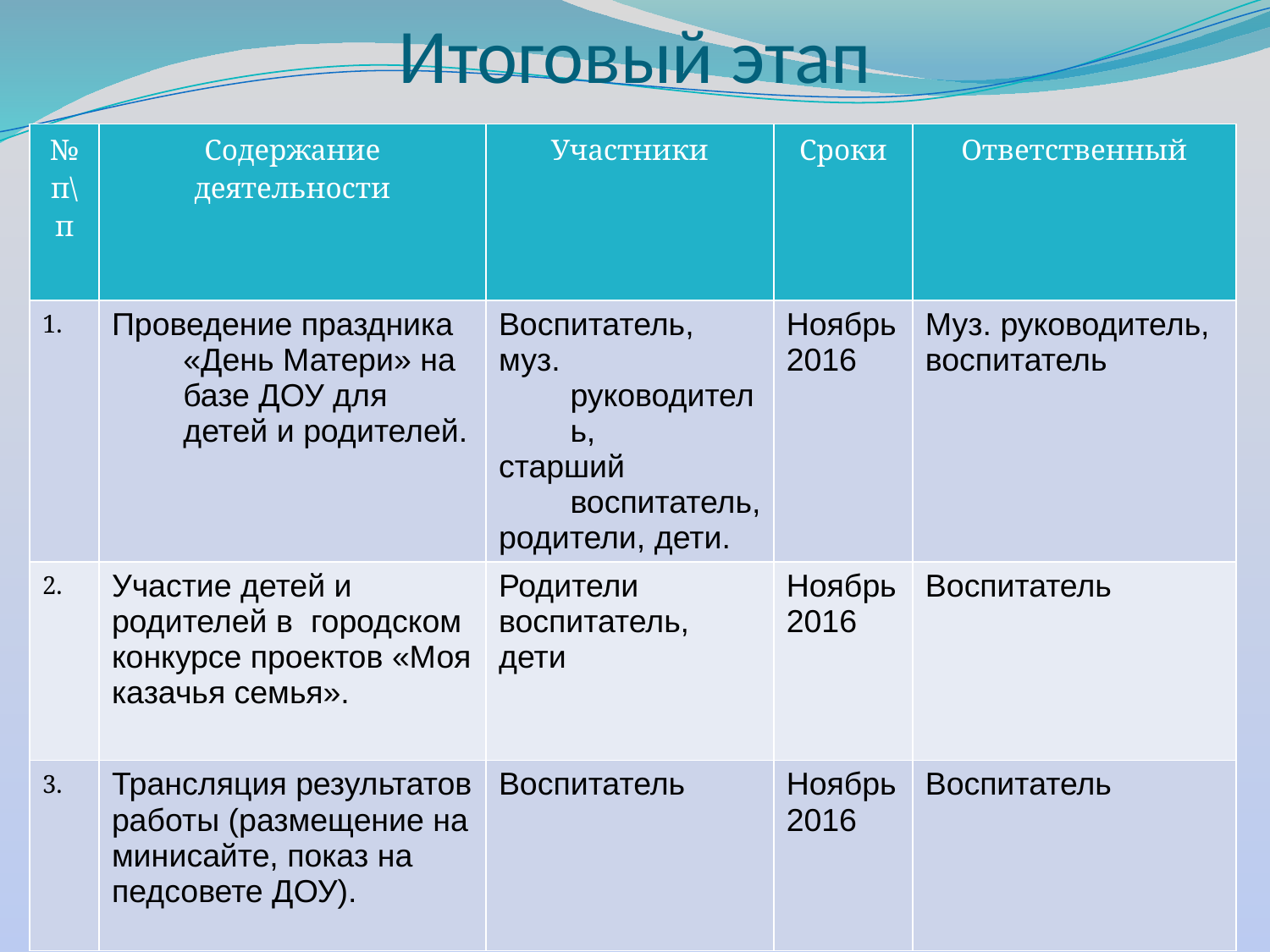

# Итоговый этап
| № п\п | Содержание деятельности | Участники | Сроки | Ответственный |
| --- | --- | --- | --- | --- |
| 1. | Проведение праздника «День Матери» на базе ДОУ для детей и родителей. | Воспитатель, муз. руководитель, старший воспитатель, родители, дети. | Ноябрь 2016 | Муз. руководитель, воспитатель |
| 2. | Участие детей и родителей в городском конкурсе проектов «Моя казачья семья». | Родители воспитатель, дети | Ноябрь 2016 | Воспитатель |
| 3. | Трансляция результатов работы (размещение на минисайте, показ на педсовете ДОУ). | Воспитатель | Ноябрь 2016 | Воспитатель |